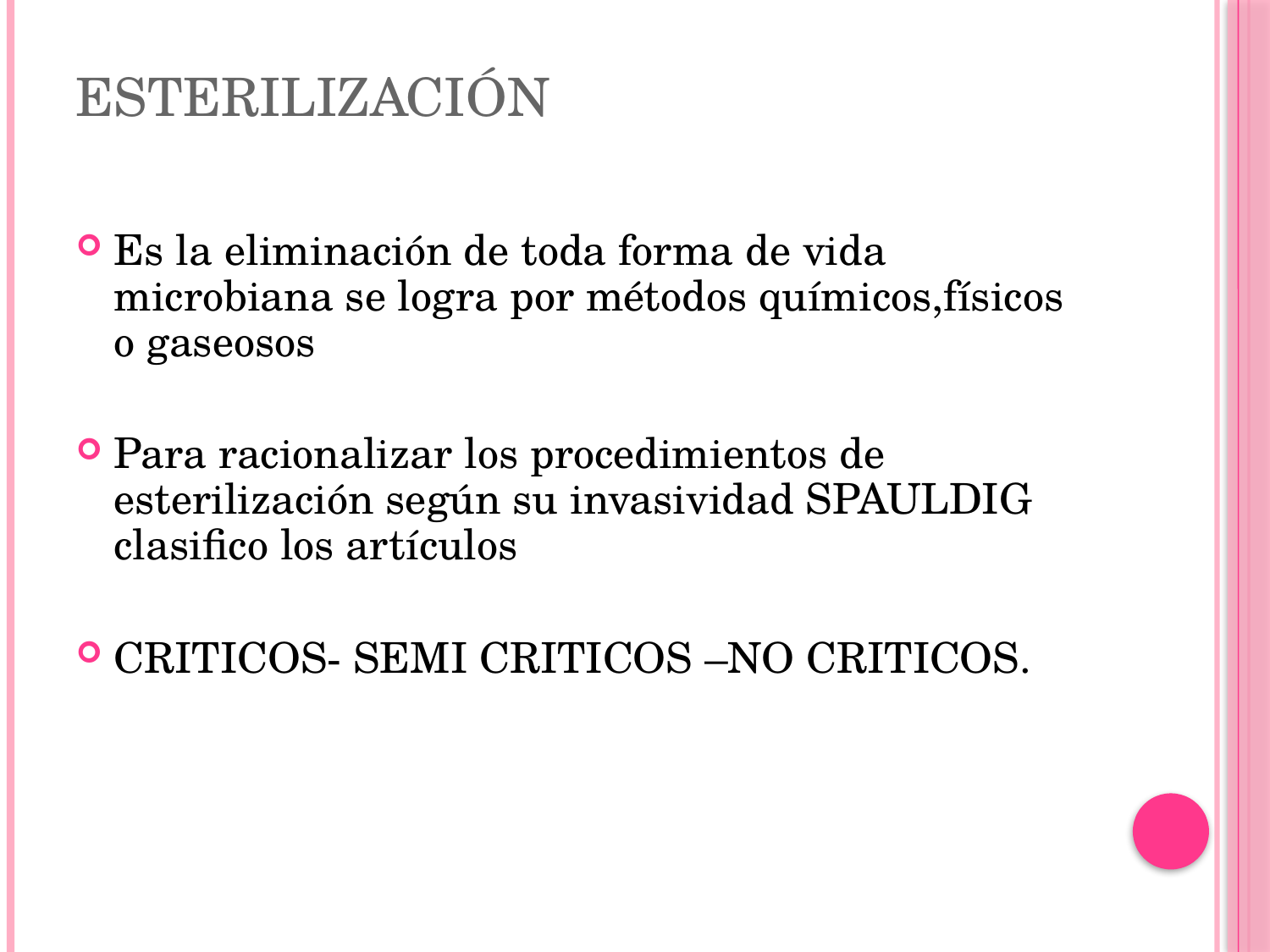

# Esterilización
Es la eliminación de toda forma de vida microbiana se logra por métodos químicos,físicos o gaseosos

Para racionalizar los procedimientos de esterilización según su invasividad SPAULDIG clasifico los artículos

CRITICOS- SEMI CRITICOS –NO CRITICOS.